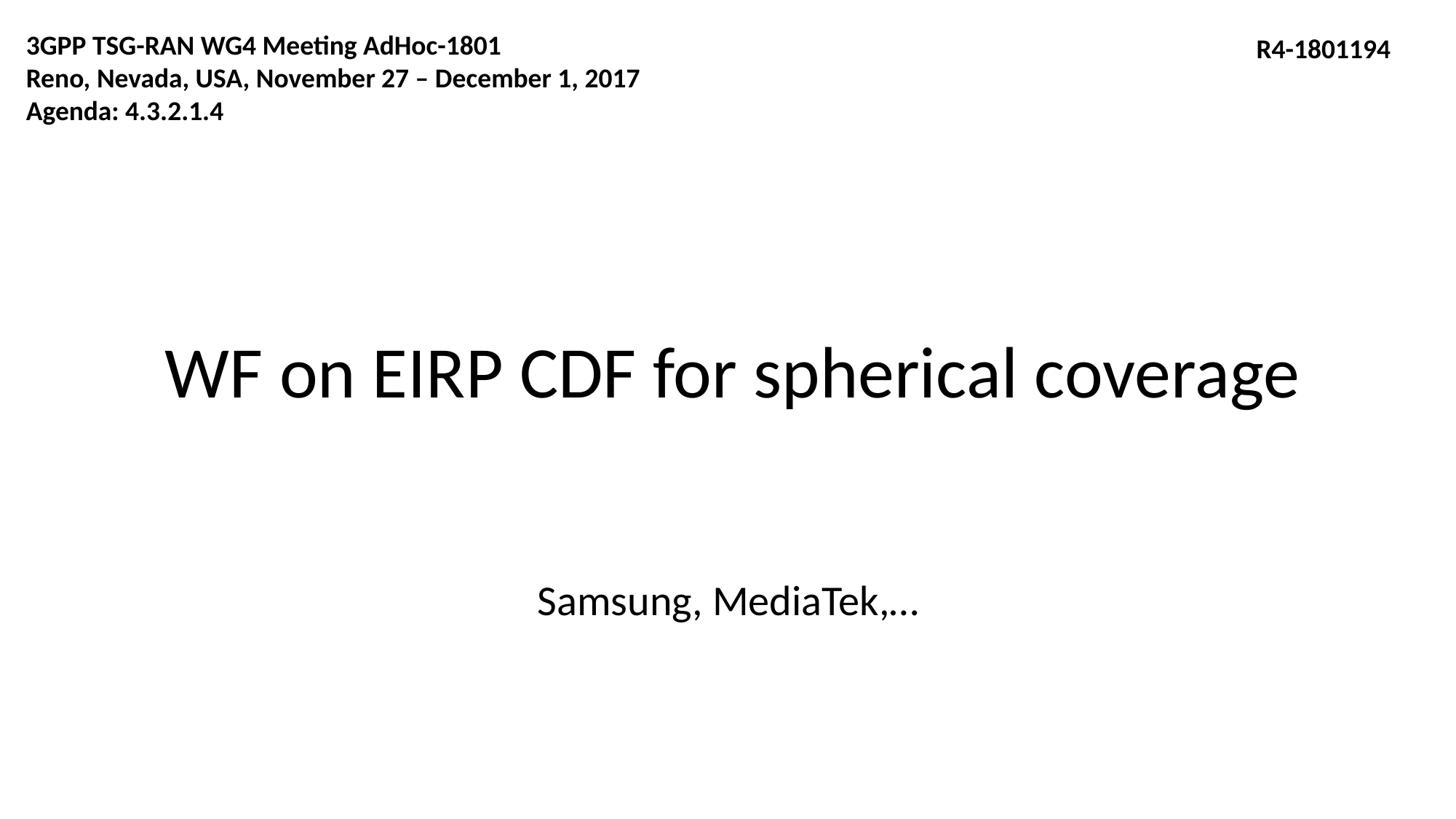

3GPP TSG-RAN WG4 Meeting AdHoc-1801
Reno, Nevada, USA, November 27 – December 1, 2017
Agenda: 4.3.2.1.4
R4-1801194
# WF on EIRP CDF for spherical coverage
Samsung, MediaTek,…